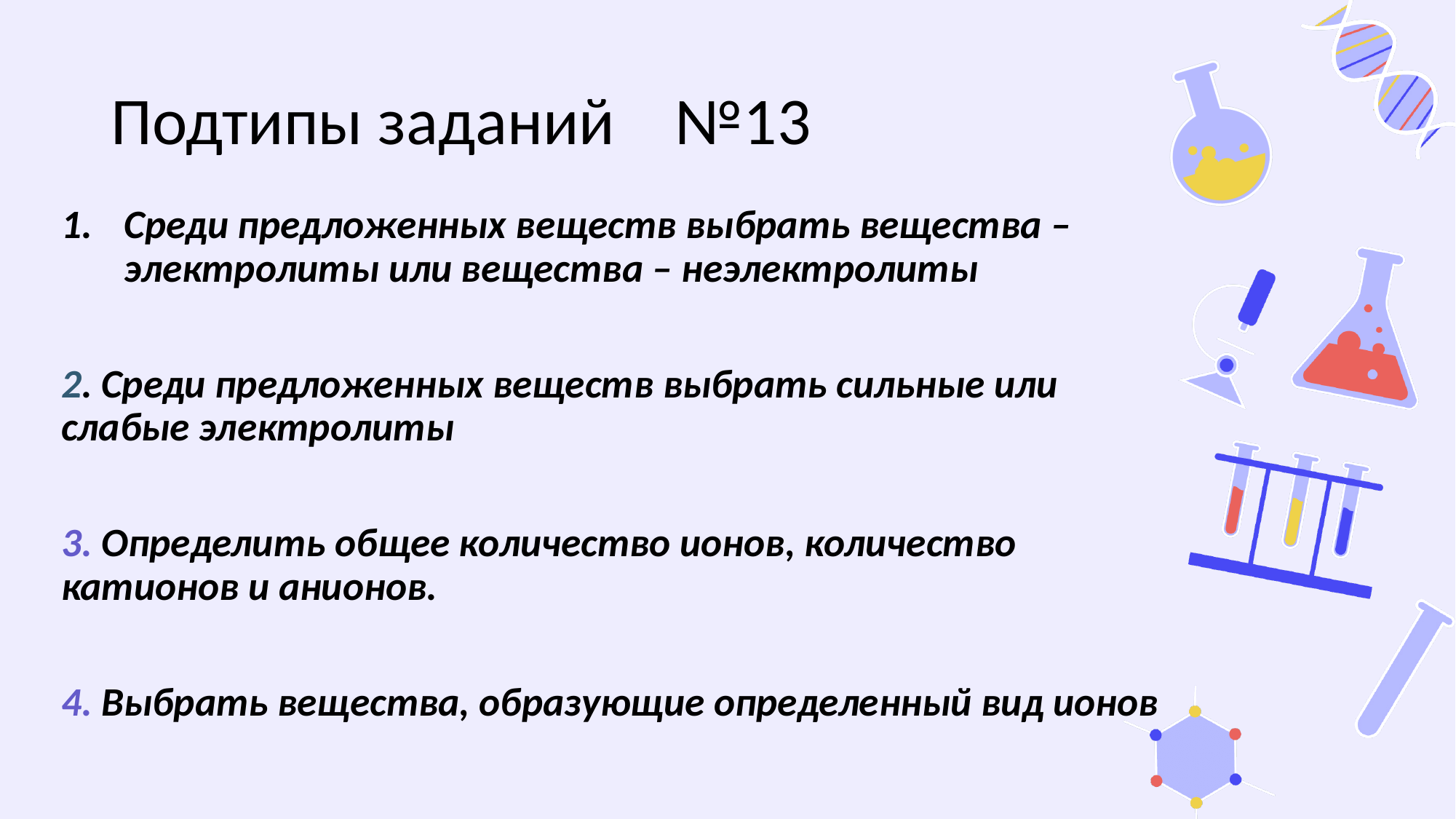

# Подтипы заданий    №13
Среди предложенных веществ выбрать вещества – электролиты или вещества – неэлектролиты

2. Среди предложенных веществ выбрать сильные или слабые электролиты

3. Определить общее количество ионов, количество катионов и анионов.

4. Выбрать вещества, образующие определенный вид ионов